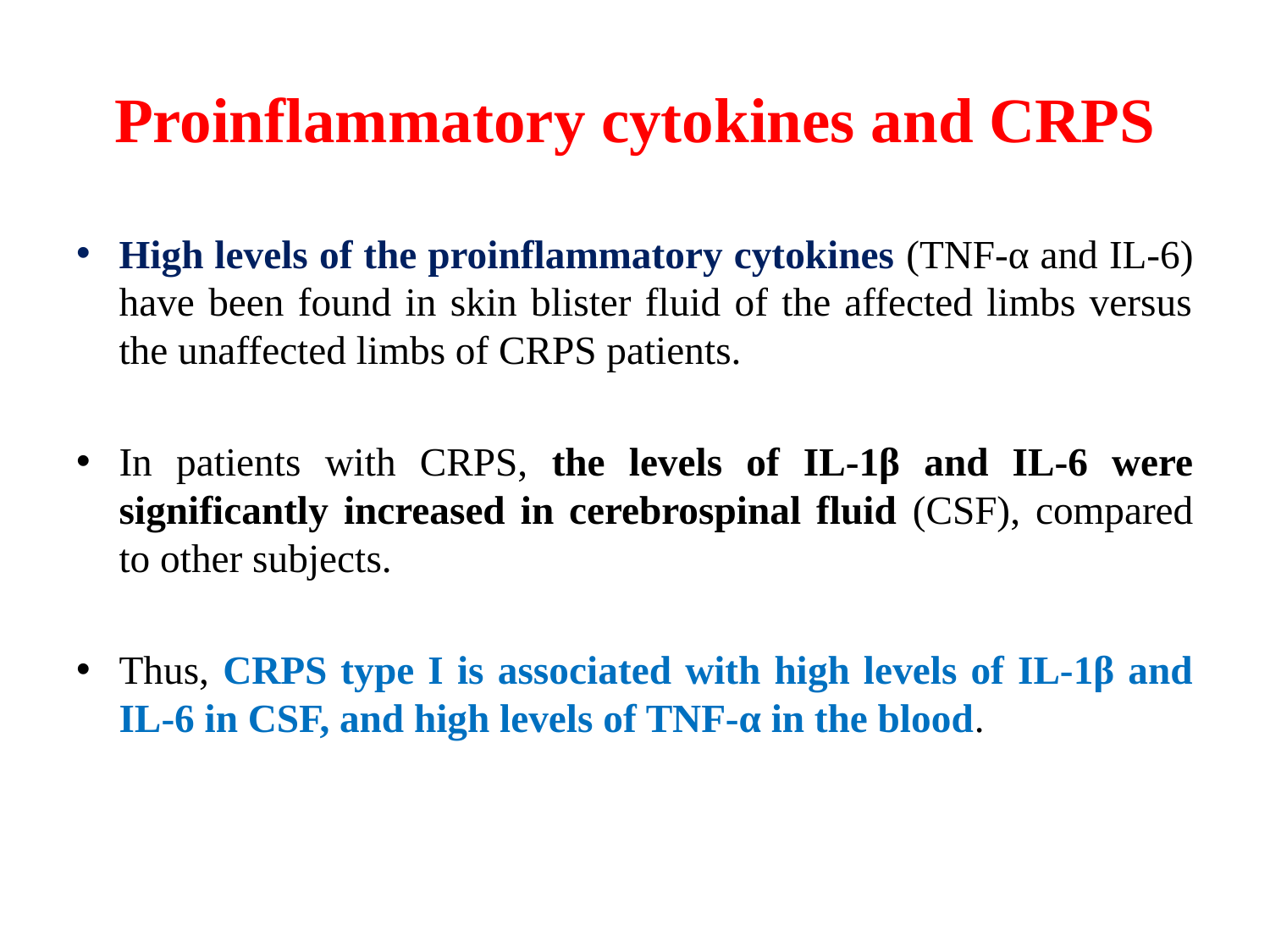

# Proinflammatory cytokines and CRPS
High levels of the proinflammatory cytokines (TNF-α and IL-6) have been found in skin blister fluid of the affected limbs versus the unaffected limbs of CRPS patients.

In patients with CRPS, the levels of IL-1β and IL-6 were significantly increased in cerebrospinal fluid (CSF), compared to other subjects.

Thus, CRPS type I is associated with high levels of IL-1β and IL-6 in CSF, and high levels of TNF-α in the blood.